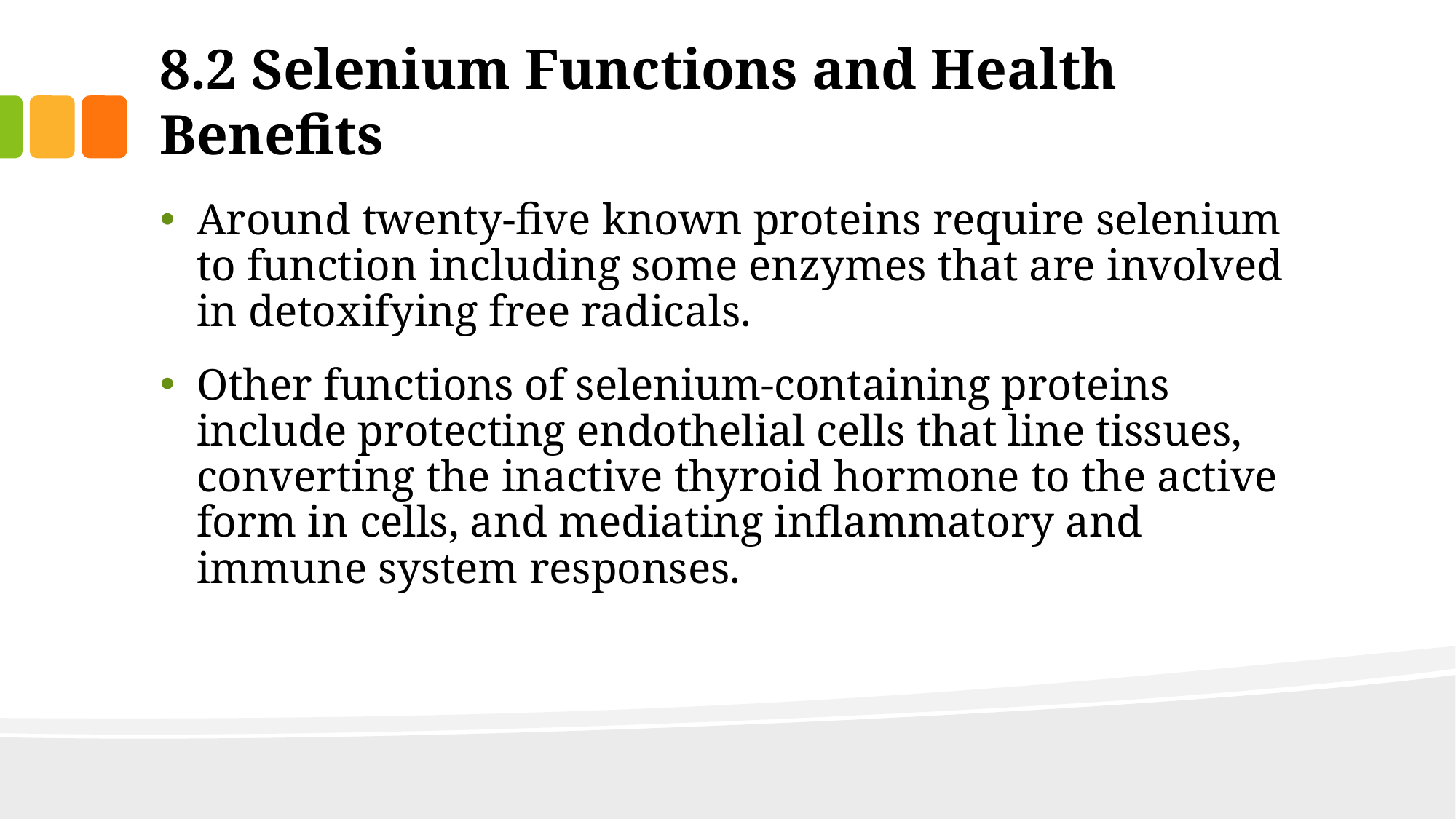

# 8.2 Selenium Functions and Health Benefits
Around twenty-five known proteins require selenium to function including some enzymes that are involved in detoxifying free radicals.
Other functions of selenium-containing proteins include protecting endothelial cells that line tissues, converting the inactive thyroid hormone to the active form in cells, and mediating inflammatory and immune system responses.